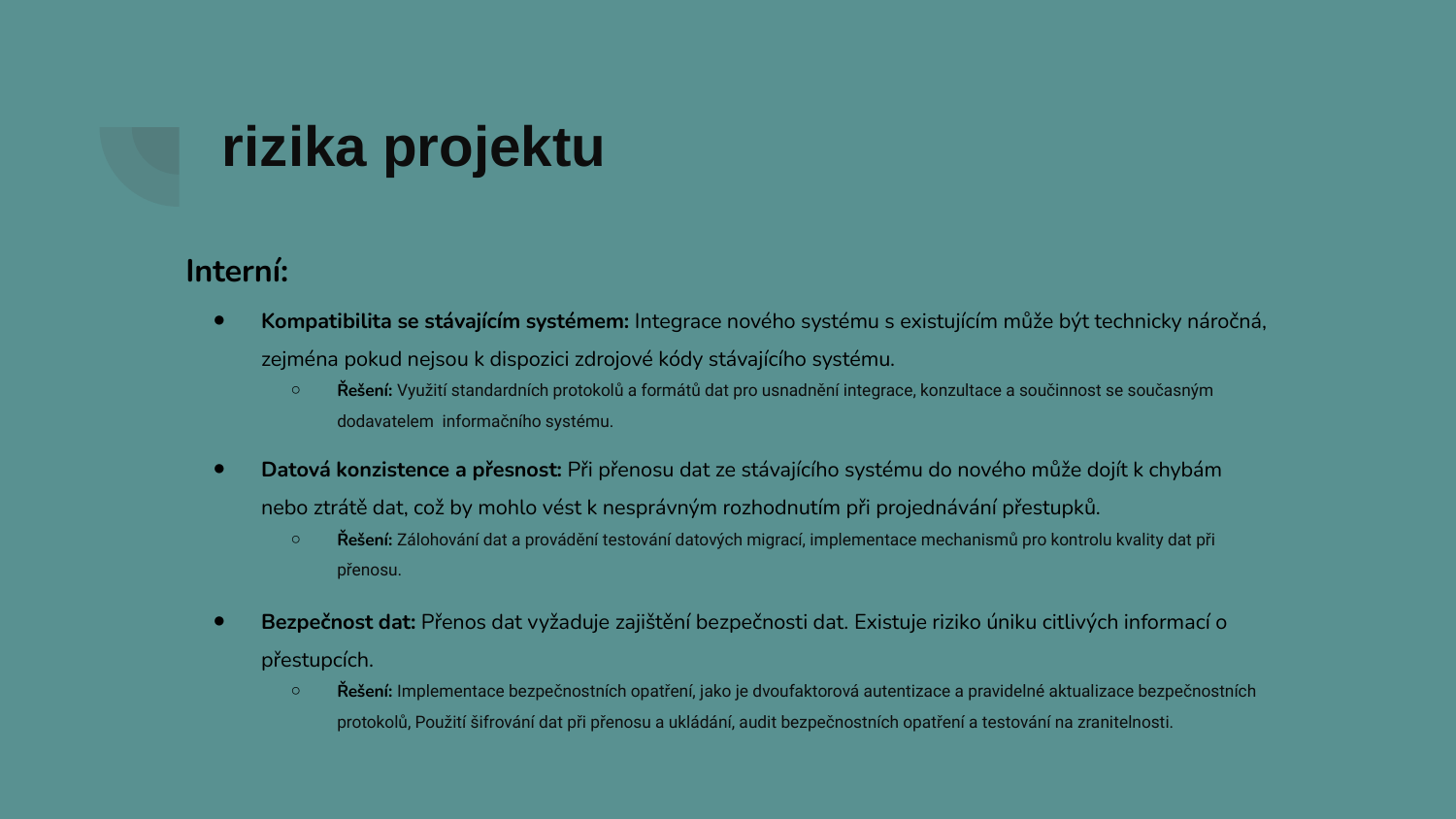

# rizika projektu
Interní:
Kompatibilita se stávajícím systémem: Integrace nového systému s existujícím může být technicky náročná, zejména pokud nejsou k dispozici zdrojové kódy stávajícího systému.
Řešení: Využití standardních protokolů a formátů dat pro usnadnění integrace, konzultace a součinnost se současným dodavatelem  informačního systému.

Datová konzistence a přesnost: Při přenosu dat ze stávajícího systému do nového může dojít k chybám nebo ztrátě dat, což by mohlo vést k nesprávným rozhodnutím při projednávání přestupků.
Řešení: Zálohování dat a provádění testování datových migrací, implementace mechanismů pro kontrolu kvality dat při přenosu.

Bezpečnost dat: Přenos dat vyžaduje zajištění bezpečnosti dat. Existuje riziko úniku citlivých informací o přestupcích.
Řešení: Implementace bezpečnostních opatření, jako je dvoufaktorová autentizace a pravidelné aktualizace bezpečnostních protokolů, Použití šifrování dat při přenosu a ukládání, audit bezpečnostních opatření a testování na zranitelnosti.